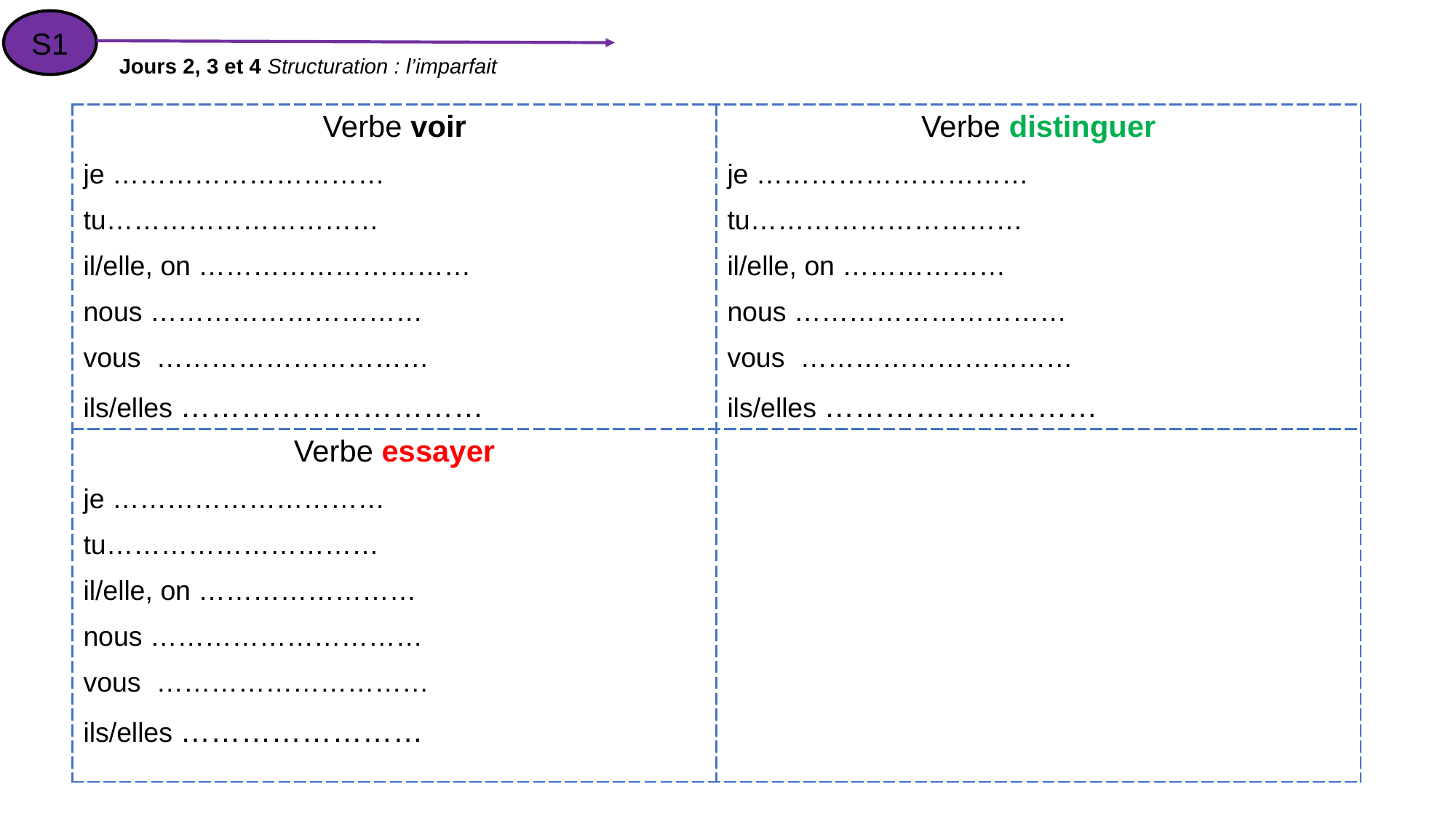

S1
Jours 2, 3 et 4 Structuration : l’imparfait
| Verbe voir je ………………………… tu………………………… il/elle, on ………………………… nous ………………………… vous ………………………… ils/elles ………………………… | Verbe distinguer je ………………………… tu………………………… il/elle, on ……………… nous ………………………… vous ………………………… ils/elles ……………………… |
| --- | --- |
| Verbe essayer je ………………………… tu………………………… il/elle, on …………………… nous ………………………… vous ………………………… ils/elles …………………… |  |